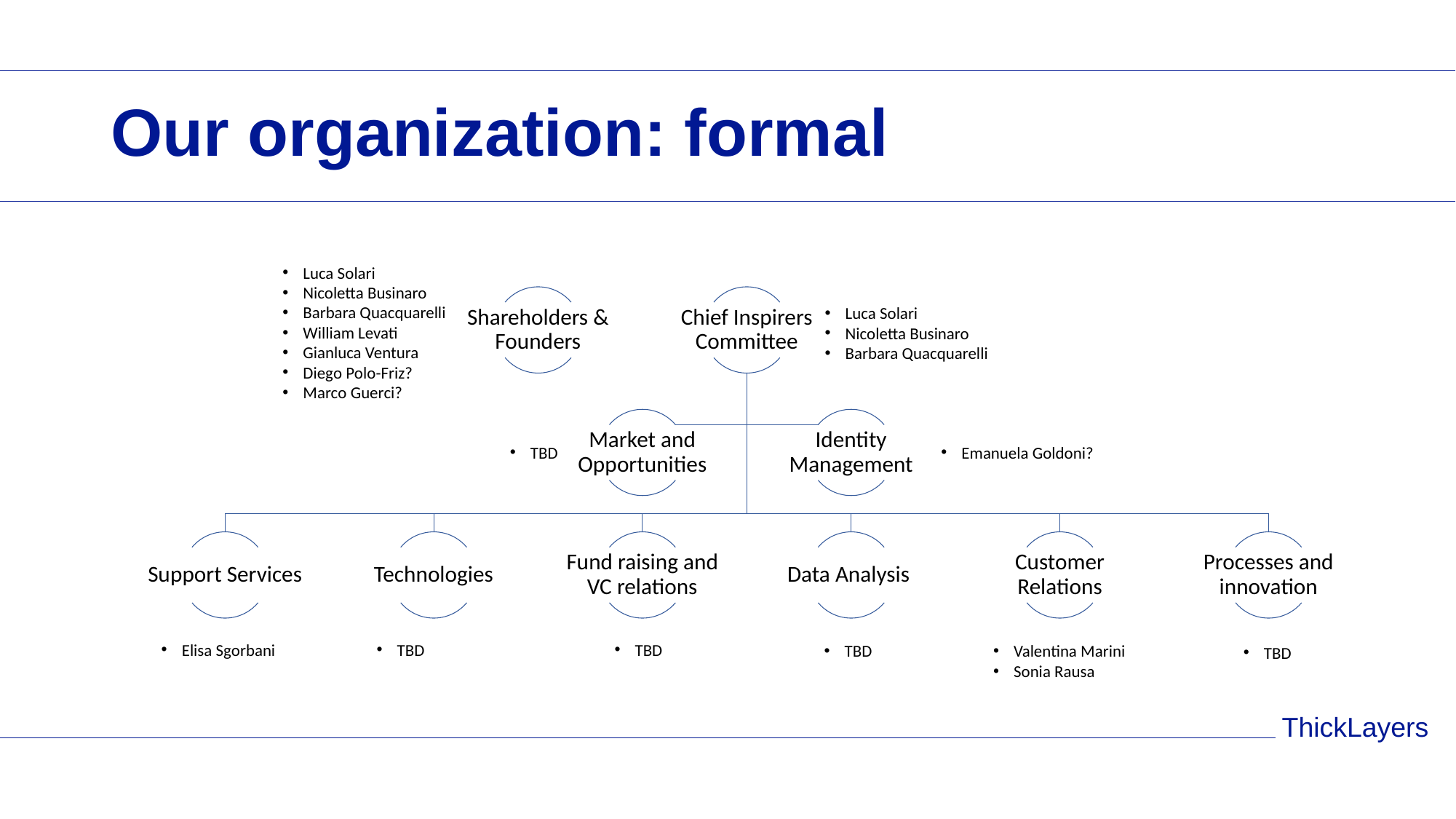

# Our organization: formal
Shareholders & Founders
Chief Inspirers Committee
Support Services
Technologies
Fund raising and VC relations
Data Analysis
Customer Relations
Processes and innovation
Market and Opportunities
Identity Management
Luca Solari
Nicoletta Businaro
Barbara Quacquarelli
William Levati
Gianluca Ventura
Diego Polo-Friz?
Marco Guerci?
Luca Solari
Nicoletta Businaro
Barbara Quacquarelli
TBD
Emanuela Goldoni?
Elisa Sgorbani
TBD
TBD
TBD
Valentina Marini
Sonia Rausa
TBD